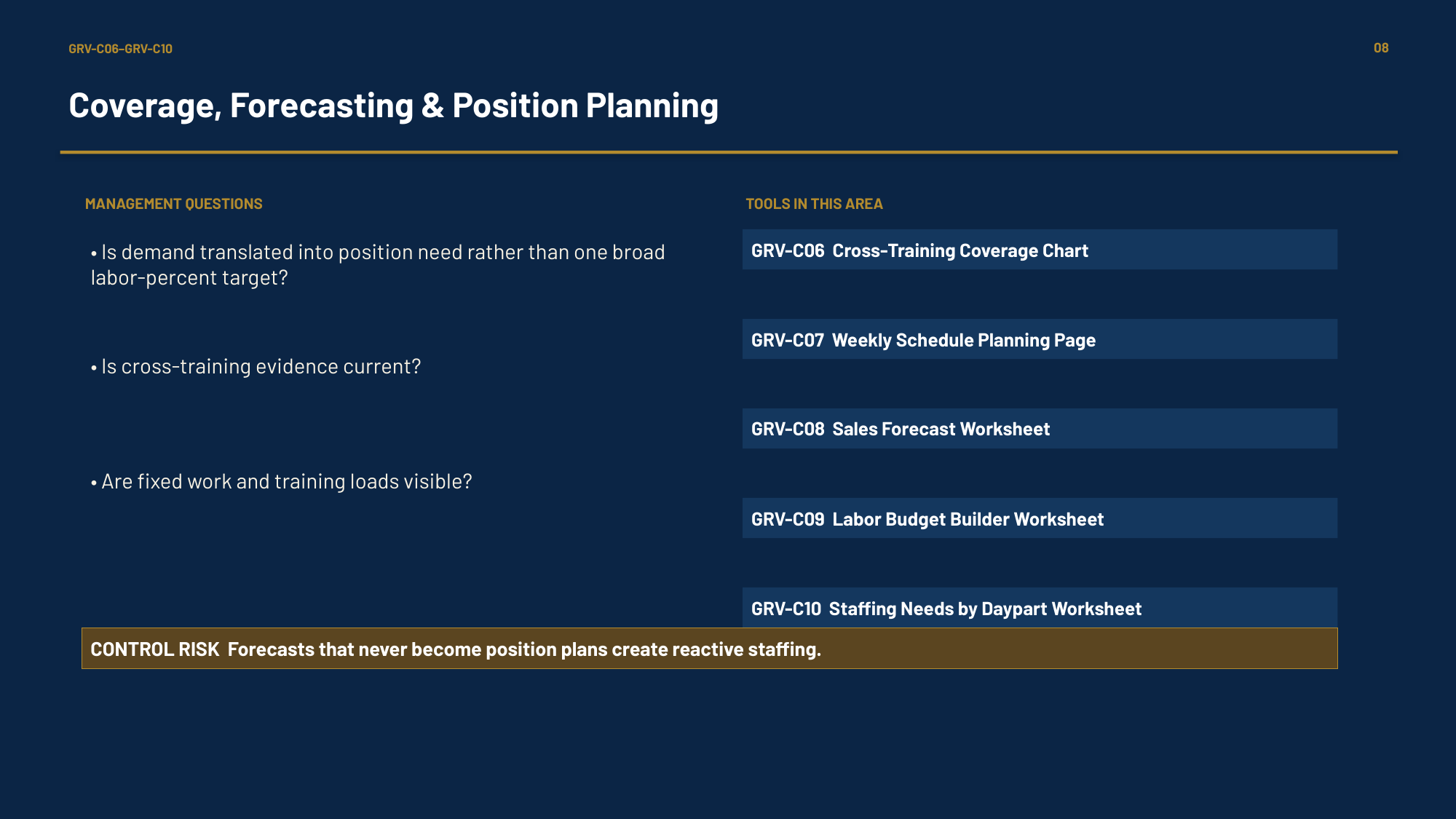

08
GRV-C06–GRV-C10
Coverage, Forecasting & Position Planning

MANAGEMENT QUESTIONS
TOOLS IN THIS AREA
• Is demand translated into position need rather than one broad labor-percent target?
GRV-C06  Cross-Training Coverage Chart
GRV-C07  Weekly Schedule Planning Page
• Is cross-training evidence current?
GRV-C08  Sales Forecast Worksheet
• Are fixed work and training loads visible?
GRV-C09  Labor Budget Builder Worksheet
GRV-C10  Staffing Needs by Daypart Worksheet
CONTROL RISK  Forecasts that never become position plans create reactive staffing.